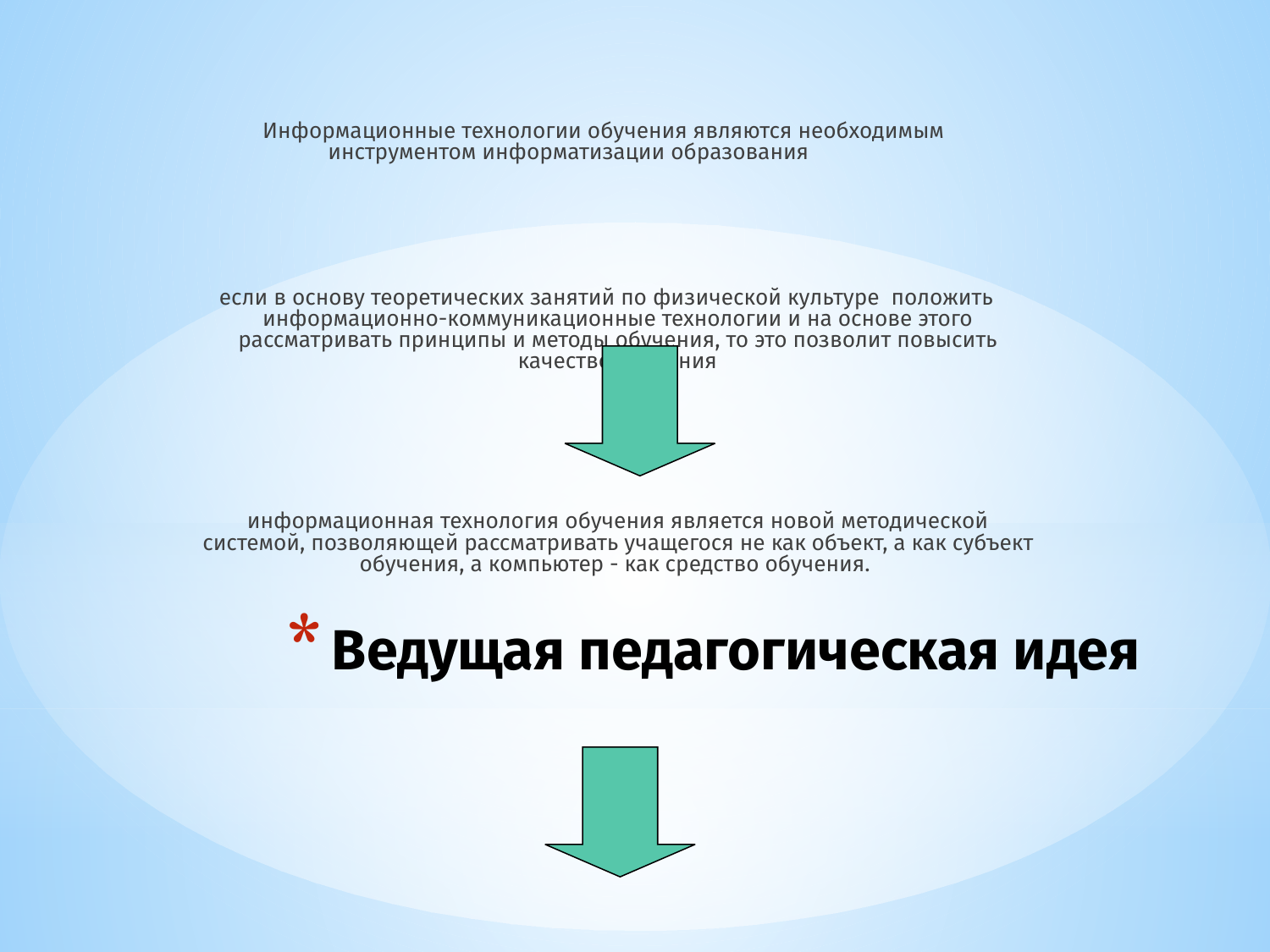

Информационные технологии обучения являются необходимым
инструментом информатизации образования

если в основу теоретических занятий по физической культуре  положить информационно-коммуникационные технологии и на основе этого рассматривать принципы и методы обучения, то это позволит повысить качество обучения

	информационная технология обучения является новой методической системой, позволяющей рассматривать учащегося не как объект, а как субъект обучения, а компьютер - как средство обучения.

# Ведущая педагогическая идея